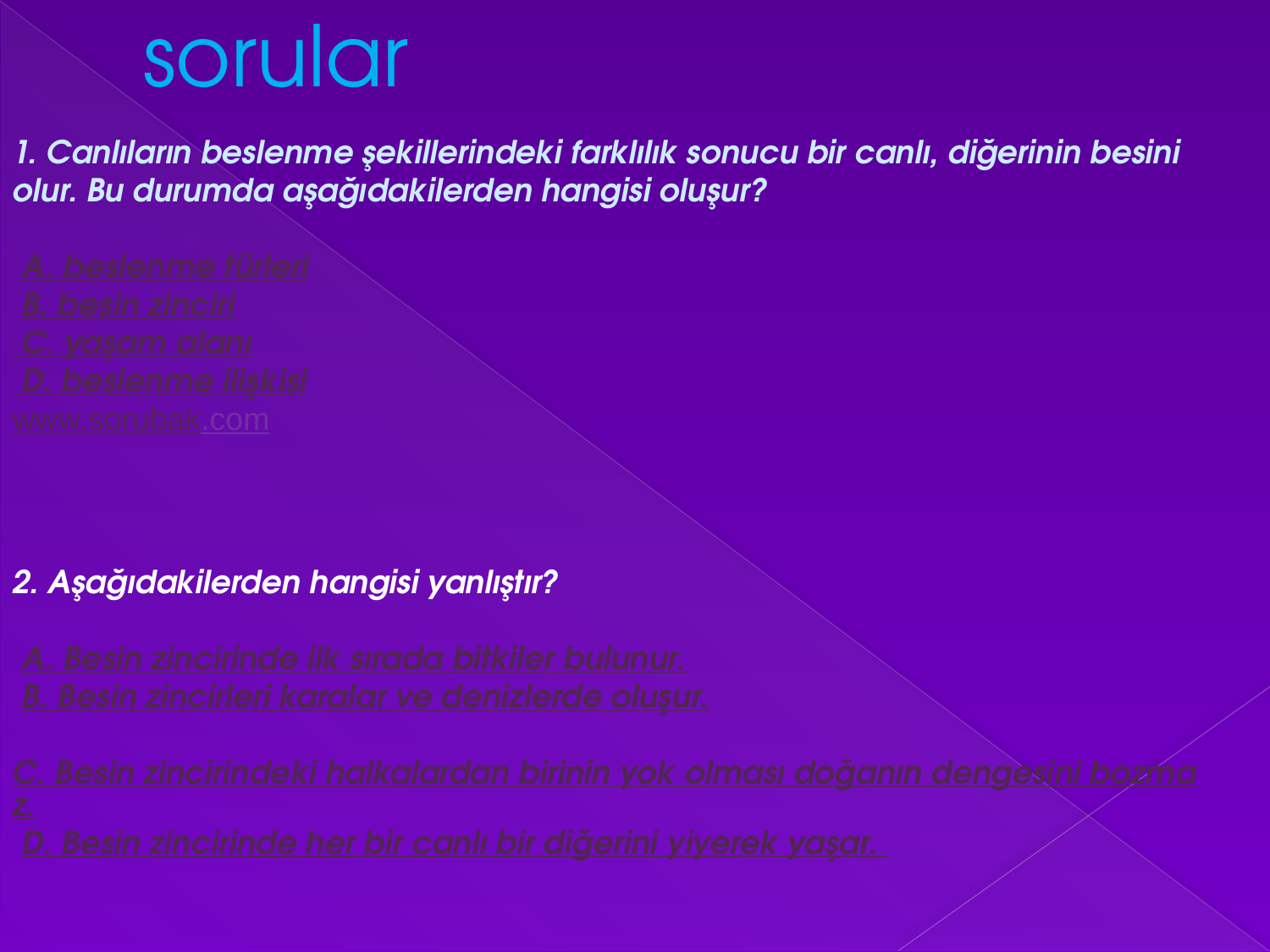

# sorular
1. Canlıların beslenme şekillerindeki farklılık sonucu bir canlı, diğerinin besini olur. Bu durumda aşağıdakilerden hangisi oluşur?

 A. beslenme türleri
 B. besin zinciri
 C. yaşam alanı
 D. beslenme ilişkisi
www.sorubak.com

2. Aşağıdakilerden hangisi yanlıştır?

 A. Besin zincirinde ilk sırada bitkiler bulunur.
 B. Besin zincirleri karalar ve denizlerde oluşur.
 C. Besin zincirindeki halkalardan birinin yok olması doğanın dengesini bozmaz.
 D. Besin zincirinde her bir canlı bir diğerini yiyerek yaşar.